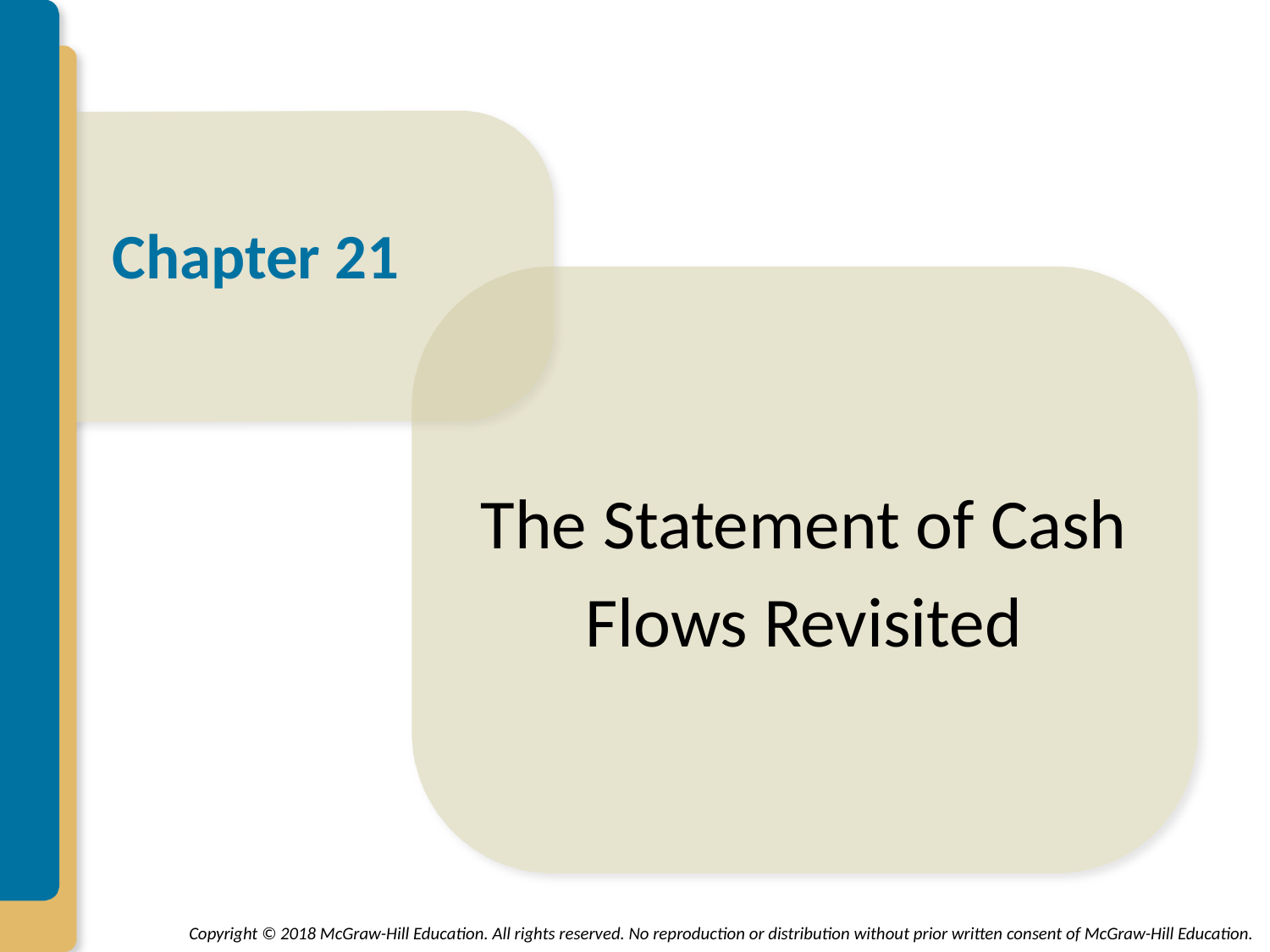

# Chapter 21
The Statement of Cash
Flows Revisited